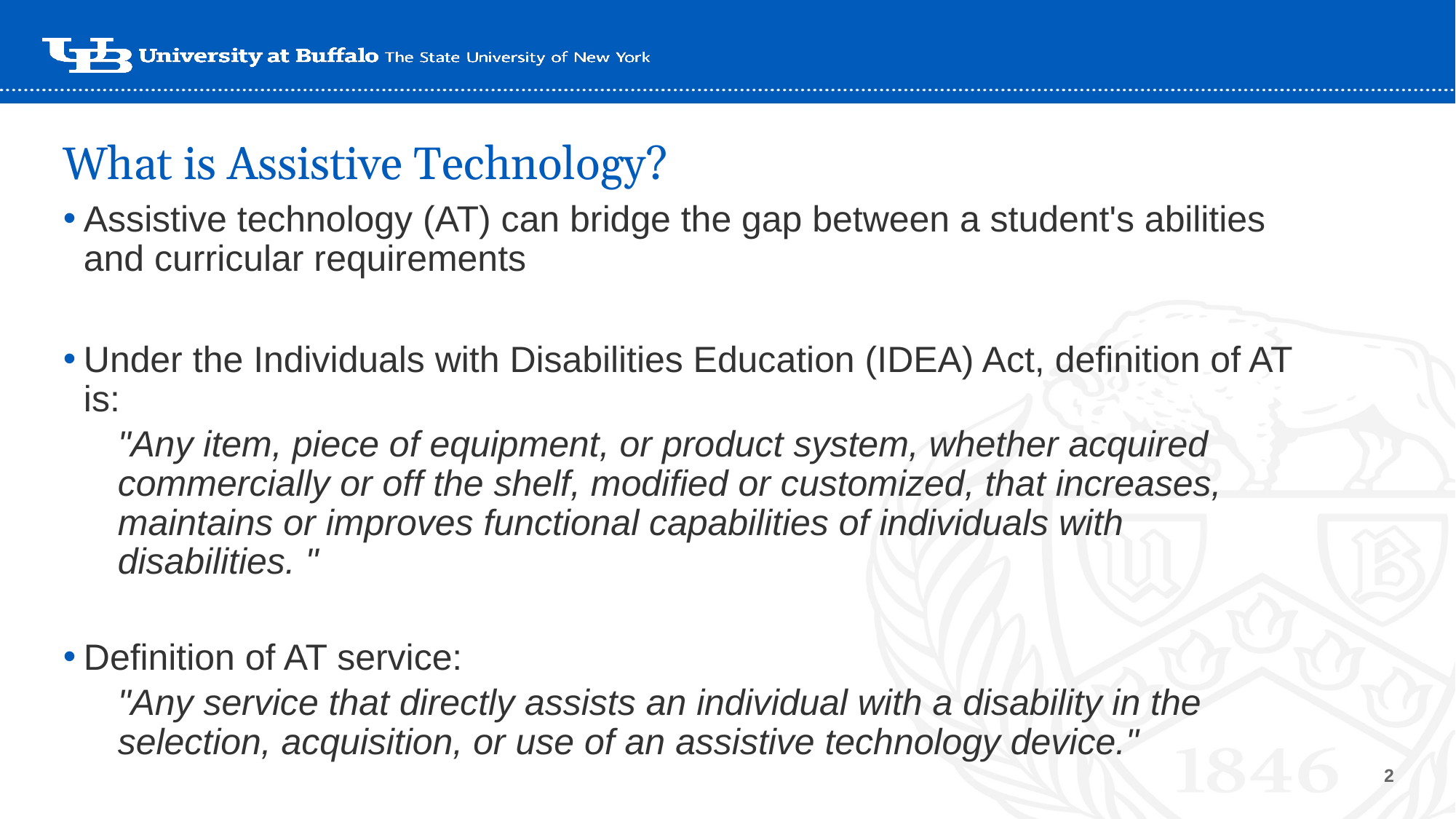

# What is Assistive Technology?
Assistive technology (AT) can bridge the gap between a student's abilities and curricular requirements

Under the Individuals with Disabilities Education (IDEA) Act, definition of AT is:
"Any item, piece of equipment, or product system, whether acquired commercially or off the shelf, modified or customized, that increases, maintains or improves functional capabilities of individuals with disabilities. "

Definition of AT service:
"Any service that directly assists an individual with a disability in the selection, acquisition, or use of an assistive technology device."